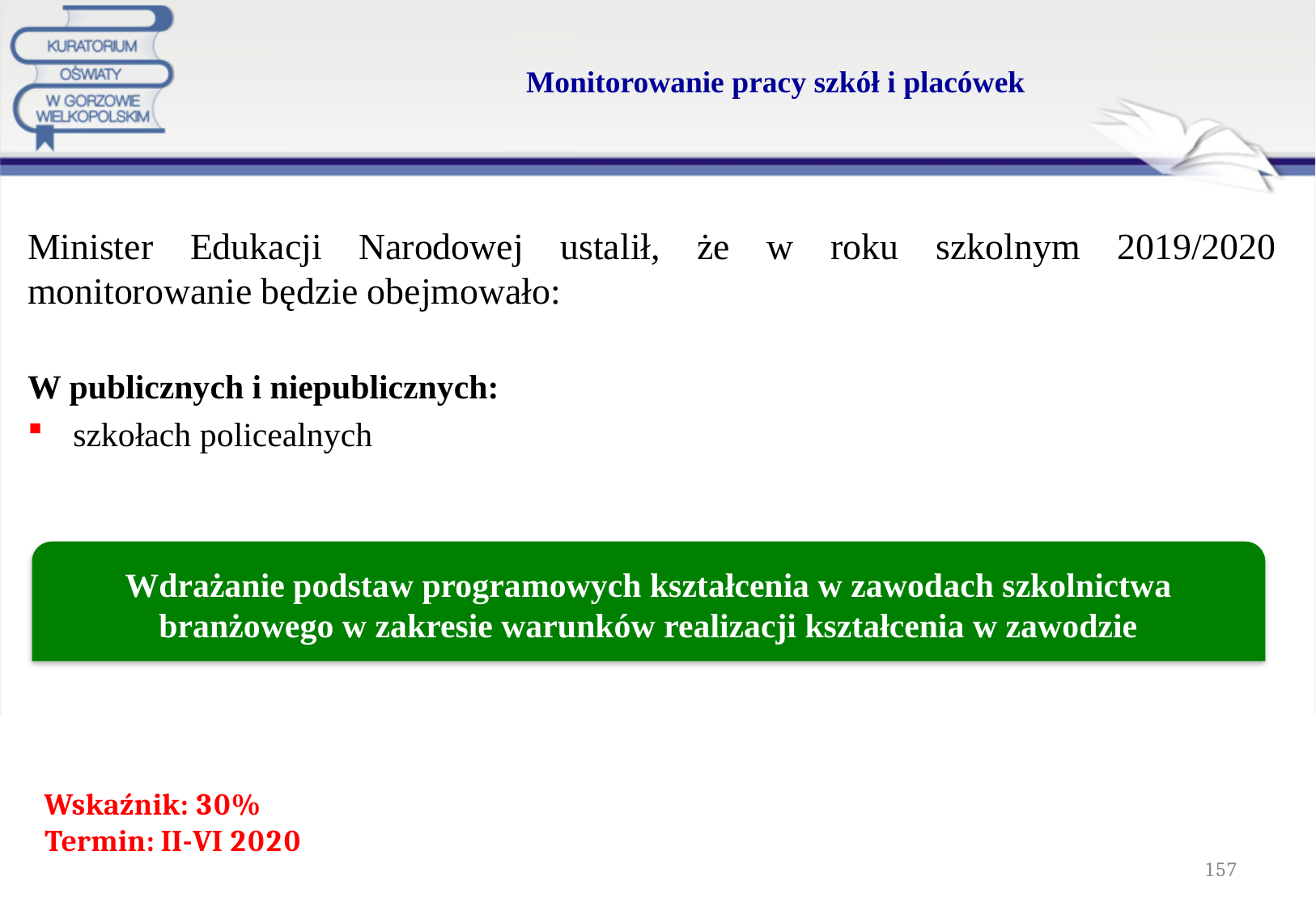

# Monitorowanie pracy szkół i placówek
Minister Edukacji Narodowej ustalił, że w roku szkolnym 2019/2020 monitorowanie będzie obejmowało:

W publicznych i niepublicznych:
szkołach policealnych

Wdrażanie podstaw programowych kształcenia w zawodach szkolnictwa branżowego w zakresie warunków realizacji kształcenia w zawodzie

Wskaźnik: 30%
Termin: II-VI 2020
157